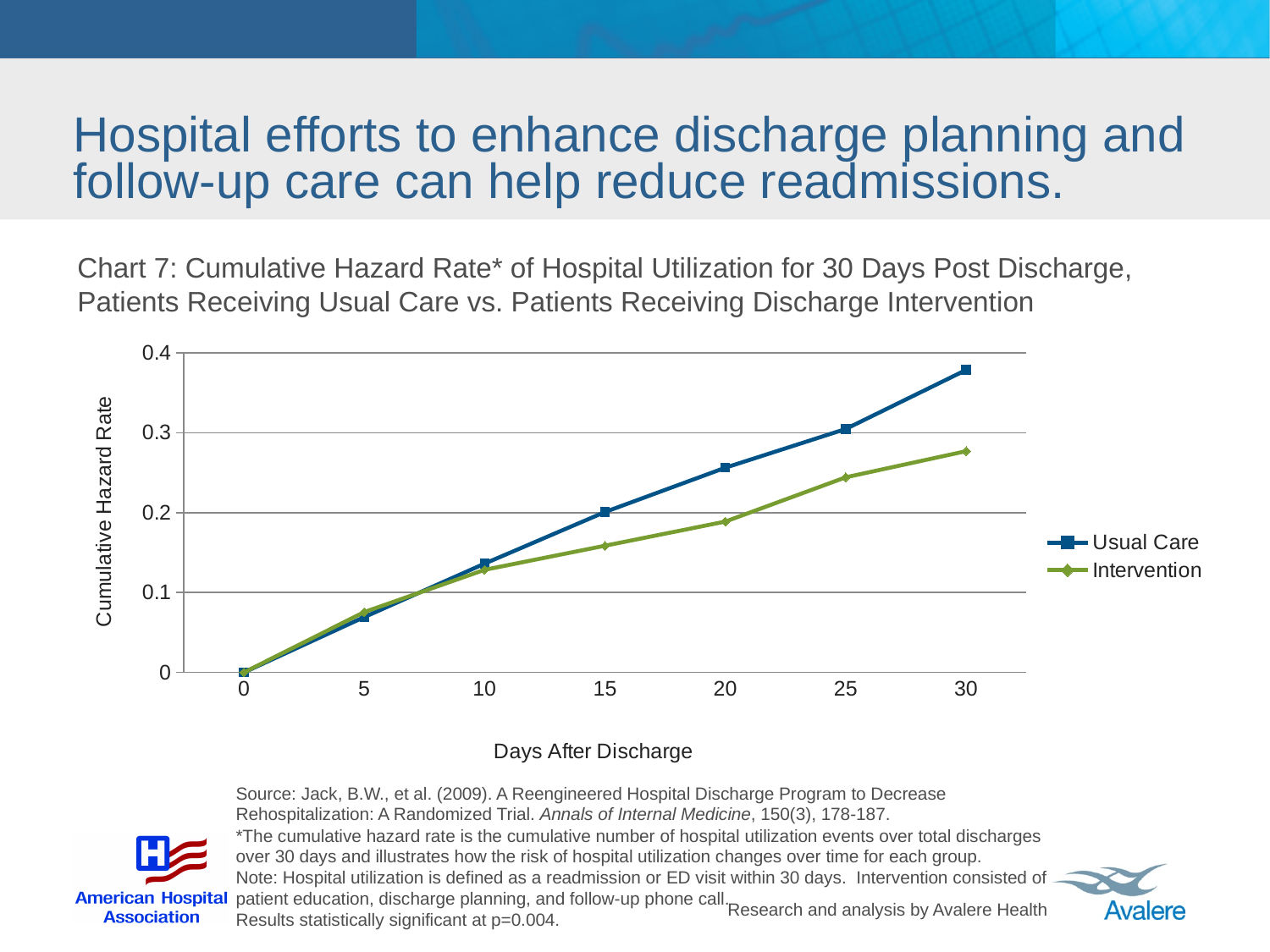

# Hospital efforts to enhance discharge planning and follow-up care can help reduce readmissions.
Chart 7: Cumulative Hazard Rate* of Hospital Utilization for 30 Days Post Discharge, Patients Receiving Usual Care vs. Patients Receiving Discharge Intervention

### Chart

| Category | Usual Care | Intervention |
|---|---|---|
| 0 | 0.0 | 0.0 |
| 5 | 0.06928406466512702 | 0.07556675062972293 |
| 10 | 0.13625866050808313 | 0.12846347607052896 |
| 15 | 0.2009237875288684 | 0.15869017632241827 |
| 20 | 0.25635103926096997 | 0.18891687657430759 |
| 25 | 0.30484988452655887 | 0.244332493702771 |
| 30 | 0.3787528868360278 | 0.2770780856423177 |
Source: Jack, B.W., et al. (2009). A Reengineered Hospital Discharge Program to Decrease Rehospitalization: A Randomized Trial. Annals of Internal Medicine, 150(3), 178-187.
*The cumulative hazard rate is the cumulative number of hospital utilization events over total discharges over 30 days and illustrates how the risk of hospital utilization changes over time for each group.
Note: Hospital utilization is defined as a readmission or ED visit within 30 days.  Intervention consisted of patient education, discharge planning, and follow-up phone call.
Results statistically significant at p=0.004.